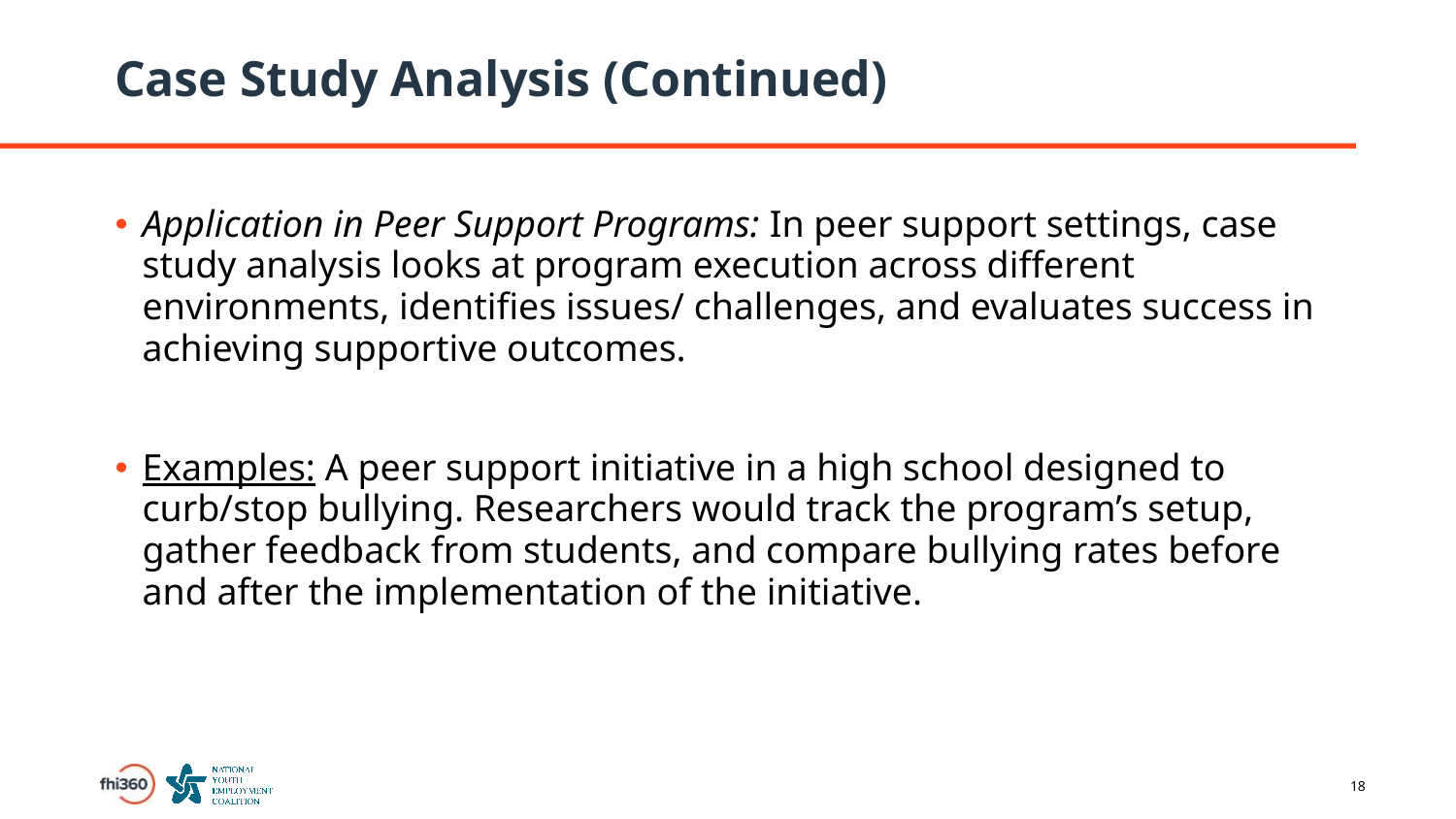

# Case Study Analysis (Continued)
Application in Peer Support Programs: In peer support settings, case study analysis looks at program execution across different environments, identifies issues/ challenges, and evaluates success in achieving supportive outcomes.

Examples: A peer support initiative in a high school designed to curb/stop bullying. Researchers would track the program’s setup, gather feedback from students, and compare bullying rates before and after the implementation of the initiative.